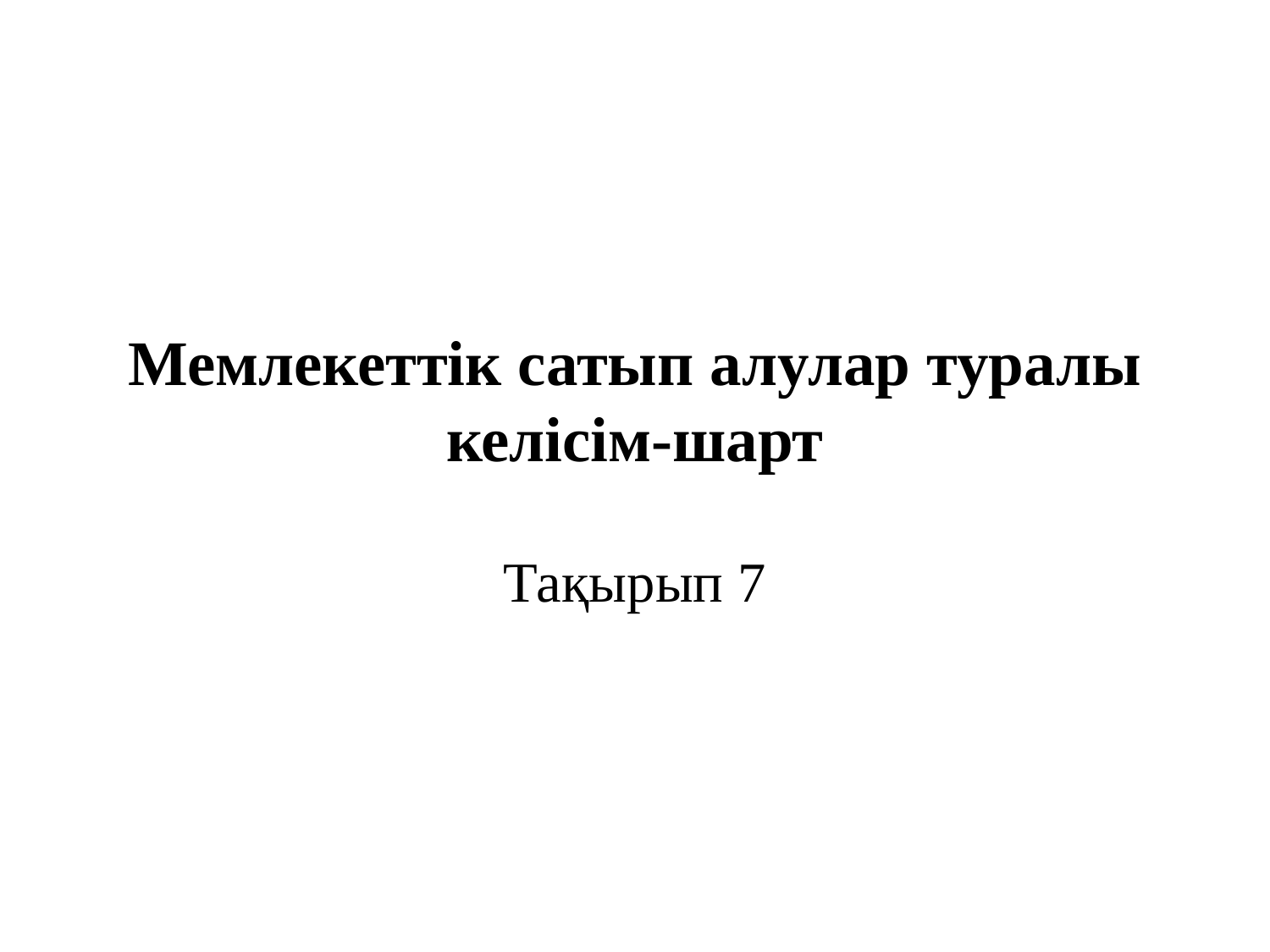

# Мемлекеттік сатып алулар туралы келісім-шарт
Тақырып 7